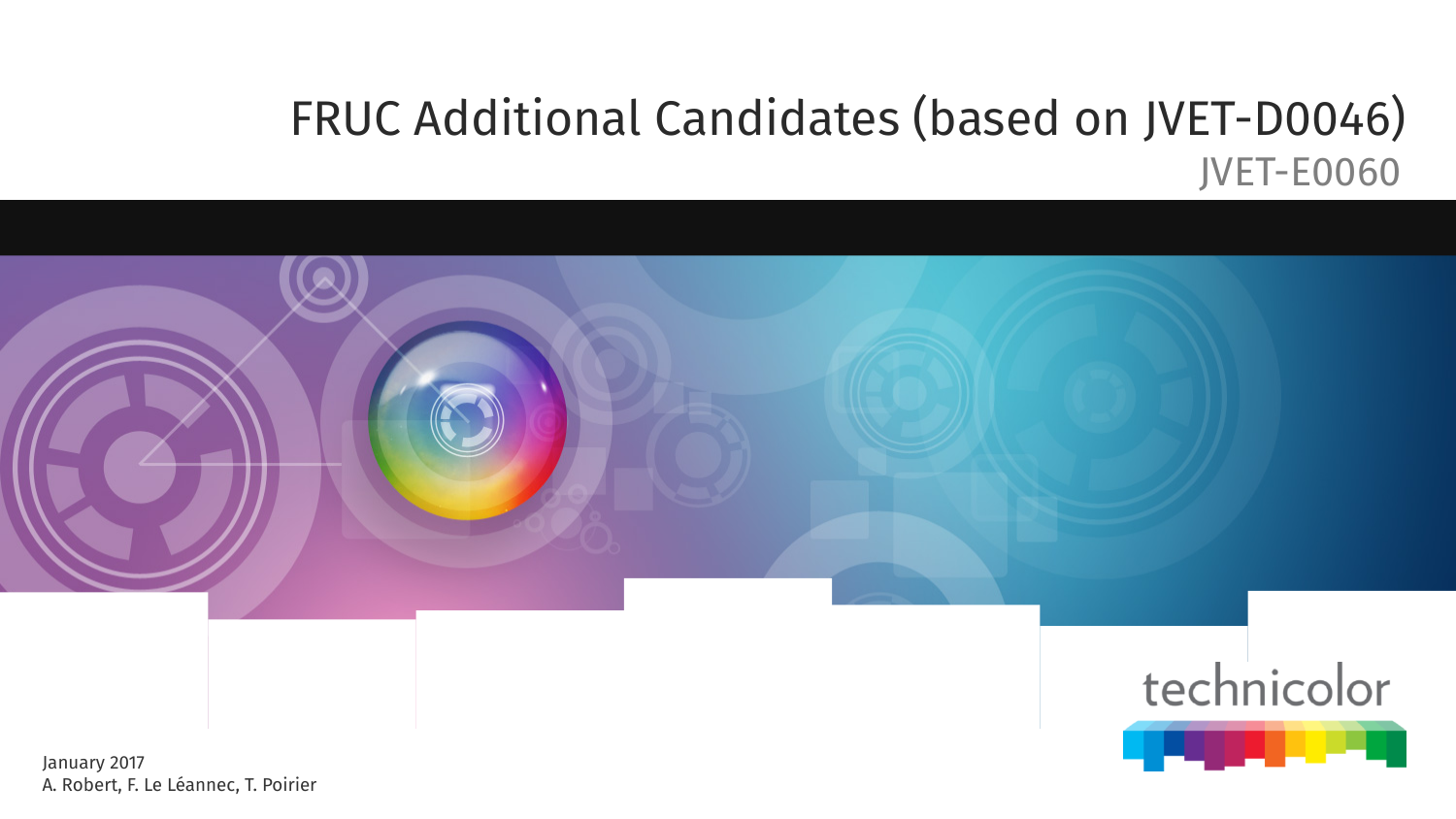

# FRUC Additional Candidates (based on JVET-D0046)
JVET-E0060
January 2017
A. Robert, F. Le Léannec, T. Poirier